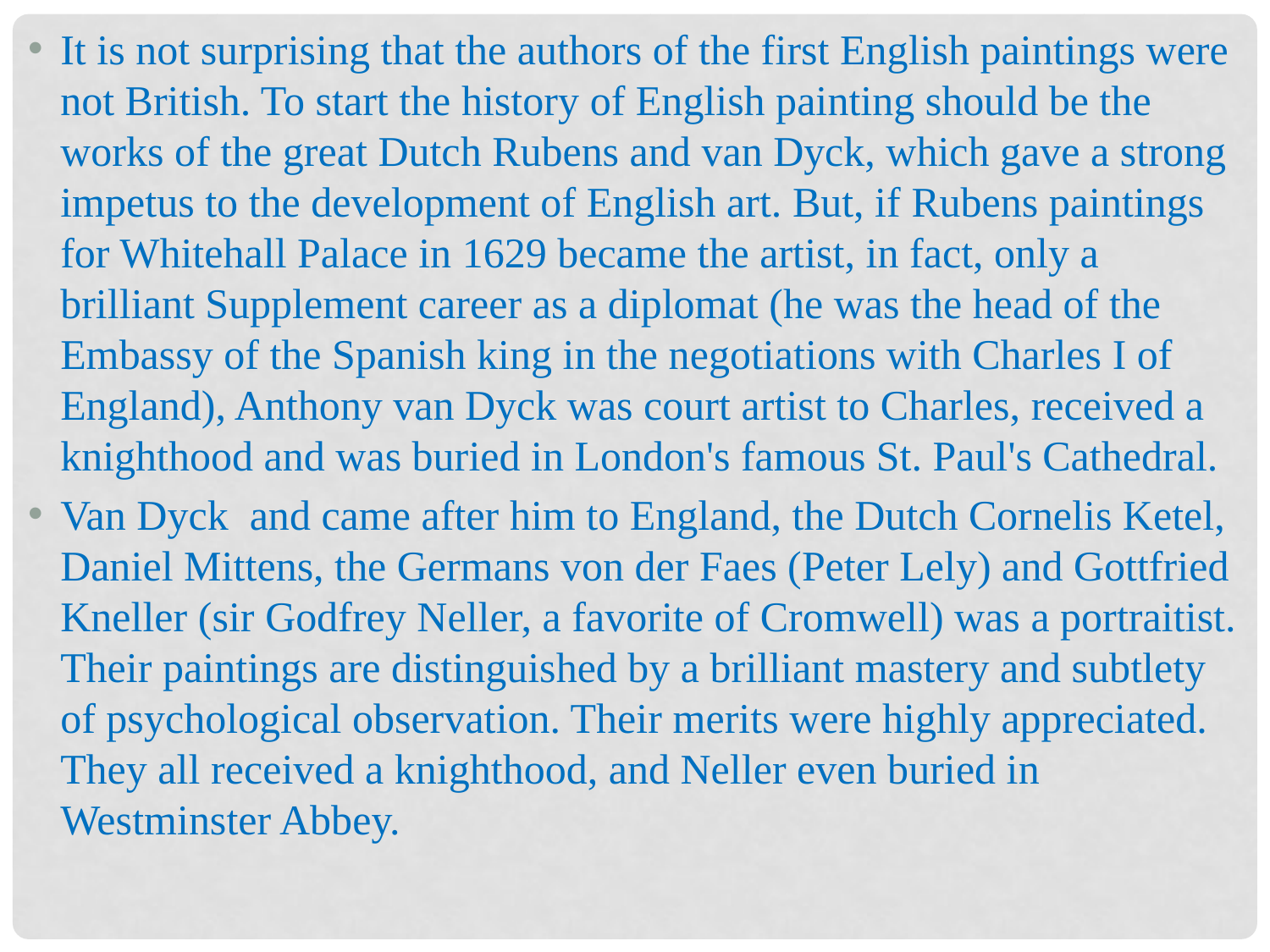

It is not surprising that the authors of the first English paintings were not British. To start the history of English painting should be the works of the great Dutch Rubens and van Dyck, which gave a strong impetus to the development of English art. But, if Rubens paintings for Whitehall Palace in 1629 became the artist, in fact, only a brilliant Supplement career as a diplomat (he was the head of the Embassy of the Spanish king in the negotiations with Charles I of England), Anthony van Dyck was court artist to Charles, received a knighthood and was buried in London's famous St. Paul's Cathedral.
Van Dyck  and came after him to England, the Dutch Cornelis Ketel, Daniel Mittens, the Germans von der Faes (Peter Lely) and Gottfried Kneller (sir Godfrey Neller, a favorite of Cromwell) was a portraitist. Their paintings are distinguished by a brilliant mastery and subtlety of psychological observation. Their merits were highly appreciated. They all received a knighthood, and Neller even buried in Westminster Abbey.